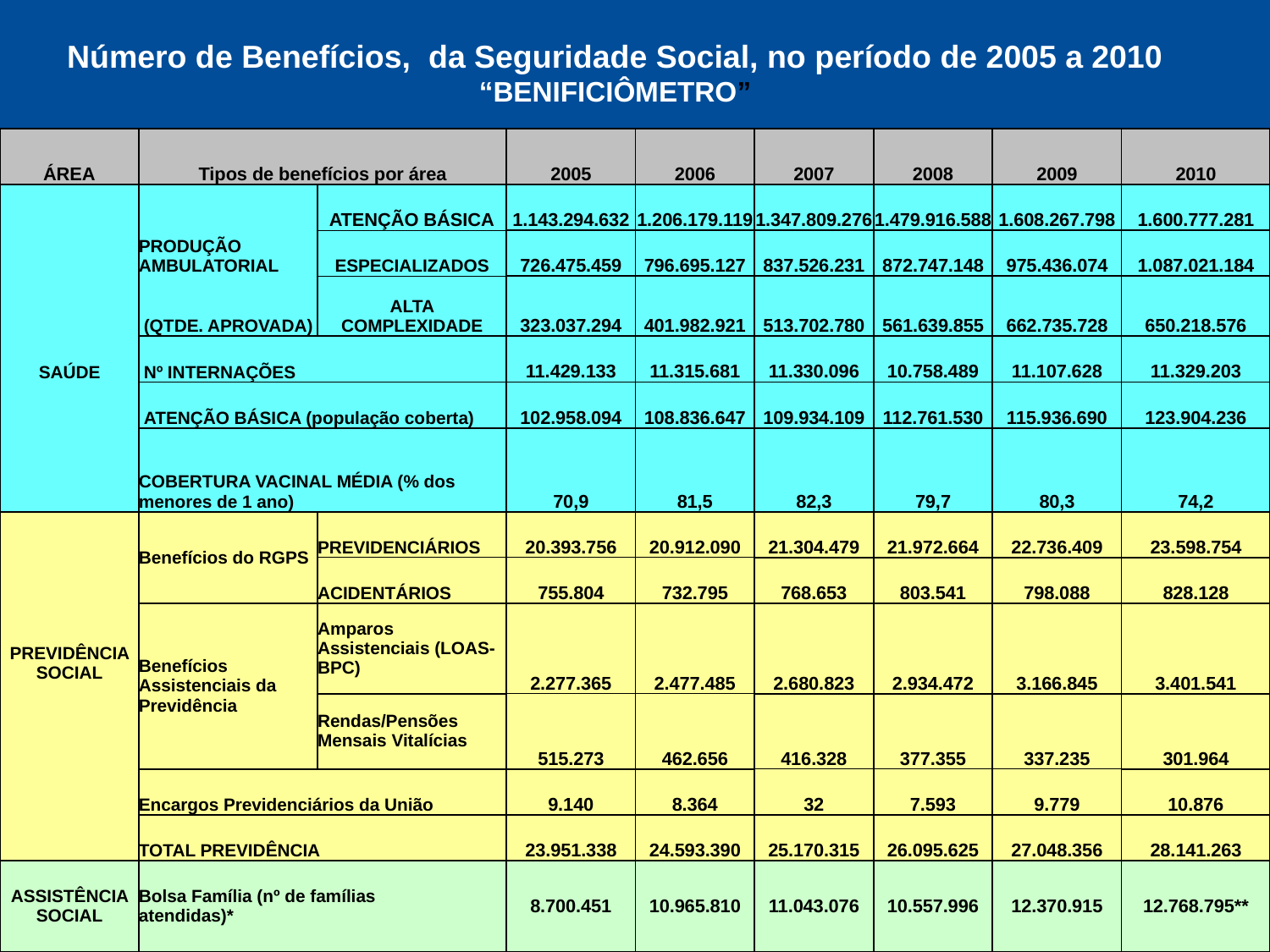

Número de Benefícios,  da Seguridade Social, no período de 2005 a 2010
“BENIFICIÔMETRO”
| ÁREA | Tipos de benefícios por área |  |  |  |  |  | 2005 | 2006 | 2007 | 2008 | 2009 | 2010 |
| --- | --- | --- | --- | --- | --- | --- | --- | --- | --- | --- | --- | --- |
|  | PRODUÇÃO AMBULATORIAL | ATENÇÃO BÁSICA |  |  |  |  | 1.143.294.632 | 1.206.179.119 | 1.347.809.276 | 1.479.916.588 | 1.608.267.798 | 1.600.777.281 |
|  |  | ESPECIALIZADOS |  |  |  |  | 726.475.459 | 796.695.127 | 837.526.231 | 872.747.148 | 975.436.074 | 1.087.021.184 |
|  | (QTDE. APROVADA) | ALTA COMPLEXIDADE |  |  |  |  | 323.037.294 | 401.982.921 | 513.702.780 | 561.639.855 | 662.735.728 | 650.218.576 |
| SAÚDE | Nº INTERNAÇÕES |  |  |  |  |  | 11.429.133 | 11.315.681 | 11.330.096 | 10.758.489 | 11.107.628 | 11.329.203 |
|  | ATENÇÃO BÁSICA (população coberta) |  |  |  |  |  | 102.958.094 | 108.836.647 | 109.934.109 | 112.761.530 | 115.936.690 | 123.904.236 |
|  | COBERTURA VACINAL MÉDIA (% dos menores de 1 ano) |  |  |  |  |  | 70,9 | 81,5 | 82,3 | 79,7 | 80,3 | 74,2 |
|  | Benefícios do RGPS | PREVIDENCIÁRIOS |  |  |  |  | 20.393.756 | 20.912.090 | 21.304.479 | 21.972.664 | 22.736.409 | 23.598.754 |
| PREVIDÊNCIA SOCIAL |  | ACIDENTÁRIOS |  |  |  |  | 755.804 | 732.795 | 768.653 | 803.541 | 798.088 | 828.128 |
|  | Benefícios Assistenciais da Previdência | Amparos Assistenciais (LOAS-BPC) |  |  |  |  | 2.277.365 | 2.477.485 | 2.680.823 | 2.934.472 | 3.166.845 | 3.401.541 |
|  |  | Rendas/Pensões Mensais Vitalícias |  |  |  |  | 515.273 | 462.656 | 416.328 | 377.355 | 337.235 | 301.964 |
|  | Encargos Previdenciários da União |  |  |  |  |  | 9.140 | 8.364 | 32 | 7.593 | 9.779 | 10.876 |
|  | TOTAL PREVIDÊNCIA |  |  |  |  |  | 23.951.338 | 24.593.390 | 25.170.315 | 26.095.625 | 27.048.356 | 28.141.263 |
| ASSISTÊNCIA SOCIAL | Bolsa Família (nº de famílias atendidas)\* |  |  |  |  |  | 8.700.451 | 10.965.810 | 11.043.076 | 10.557.996 | 12.370.915 | 12.768.795\*\* |
Fonte: Ministério da Saúde - Sistema de Informações Ambulatoriais do SUS (SIA/SUS),  Sistema de Informações Hospitalares (SIH), Programa Nacional de Imunizações (PNI); Ministério da Previdência (MP) e Ministério do Desenvolvimento Social (MDS).

Nota: ¹ Dados de cobertura vacinal de todas as vacinas, as quais tem cobertura e indicações diferentes
           *Posição set/10

5